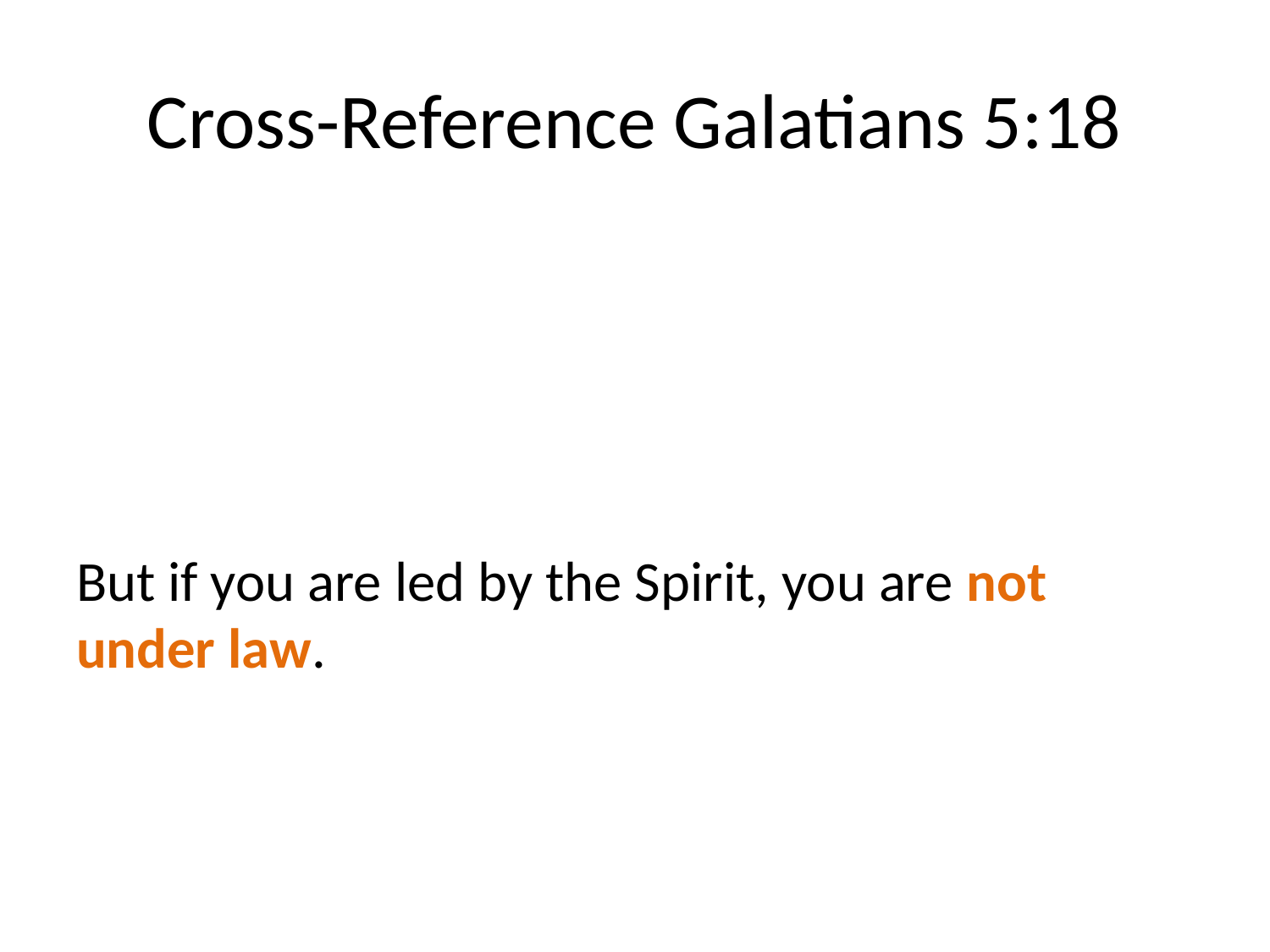

# Cross-Reference Galatians 5:18

But if you are led by the Spirit, you are not under law.